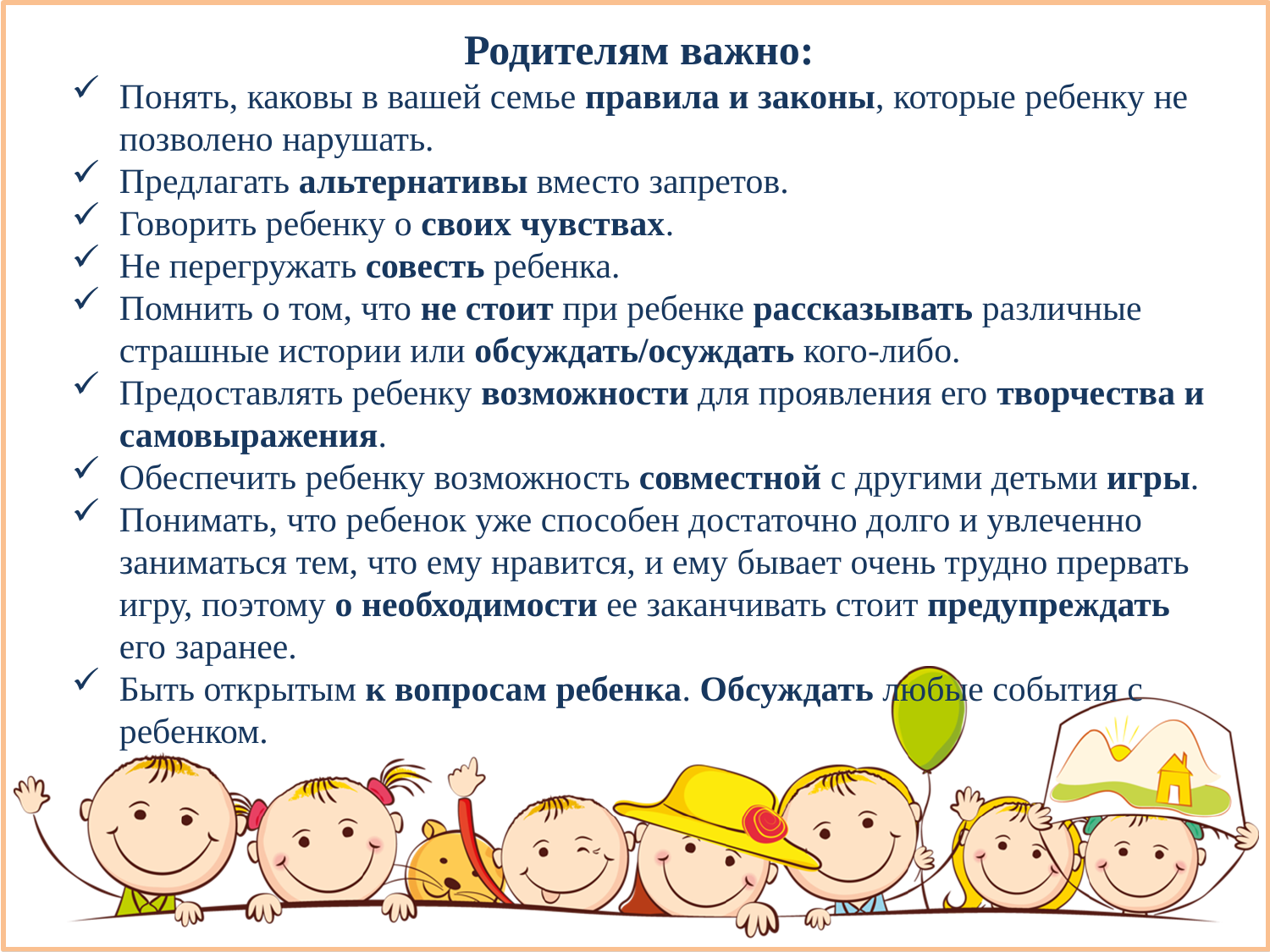

Родителям важно:
Понять, каковы в вашей семье правила и законы, которые ребенку не позволено нарушать.
Предлагать альтернативы вместо запретов.
Говорить ребенку о своих чувствах.
Не перегружать совесть ребенка.
Помнить о том, что не стоит при ребенке рассказывать различные страшные истории или обсуждать/осуждать кого-либо.
Предоставлять ребенку возможности для проявления его творчества и самовыражения.
Обеспечить ребенку возможность совместной с другими детьми игры.
Понимать, что ребенок уже способен достаточно долго и увлеченно заниматься тем, что ему нравится, и ему бывает очень трудно прервать игру, поэтому о необходимости ее заканчивать стоит предупреждать его заранее.
Быть открытым к вопросам ребенка. Обсуждать любые события с ребенком.